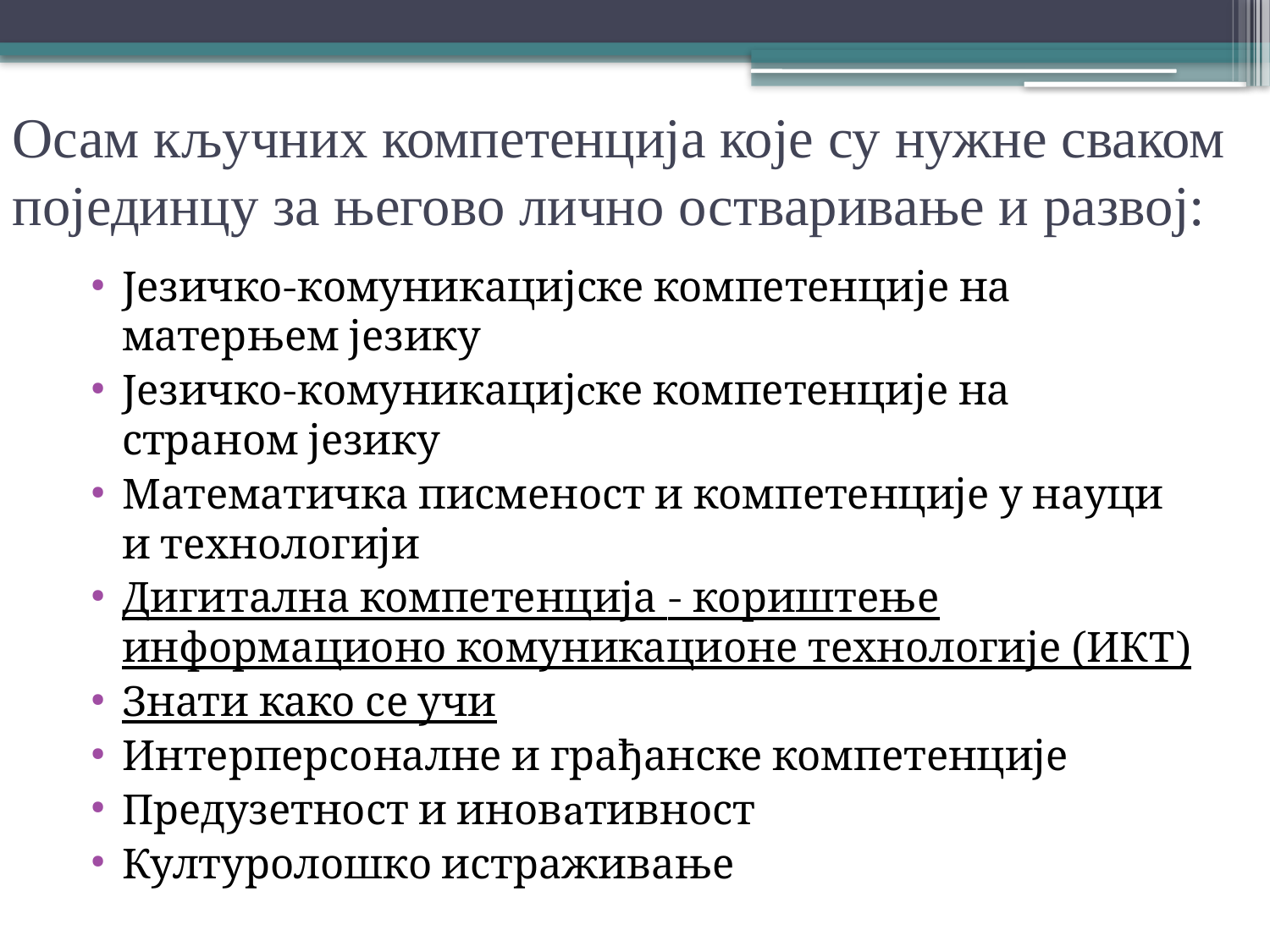

# Осам кључних компетенција које су нужне сваком појединцу за његово лично остваривање и развој:
Језичко-комуникацијске компетенције на матерњем језику
Језичко-комуникацијcке компетенције на страном језику
Математичка писменост и компетенције у науци и технологији
Дигитална компетенција - кориштење информационо комуникационе технологије (ИКТ)
Знати како се учи
Интерперсоналне и грађанске компетенције
Предузетност и иновaтивност
Културолошко истраживање